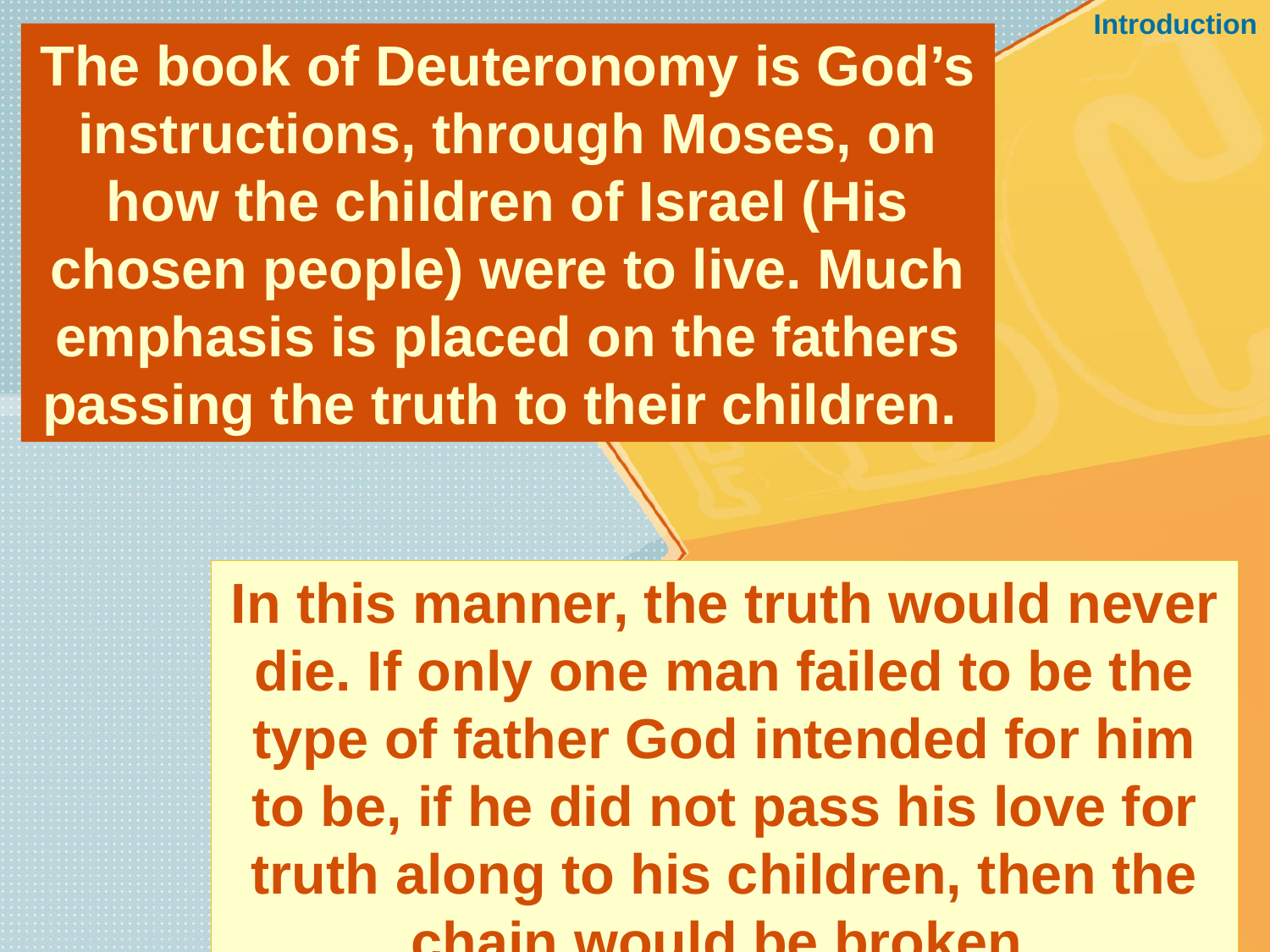

Introduction
The book of Deuteronomy is God’s instructions, through Moses, on how the children of Israel (His chosen people) were to live. Much emphasis is placed on the fathers passing the truth to their children.
In this manner, the truth would never die. If only one man failed to be the type of father God intended for him to be, if he did not pass his love for truth along to his children, then the chain would be broken.